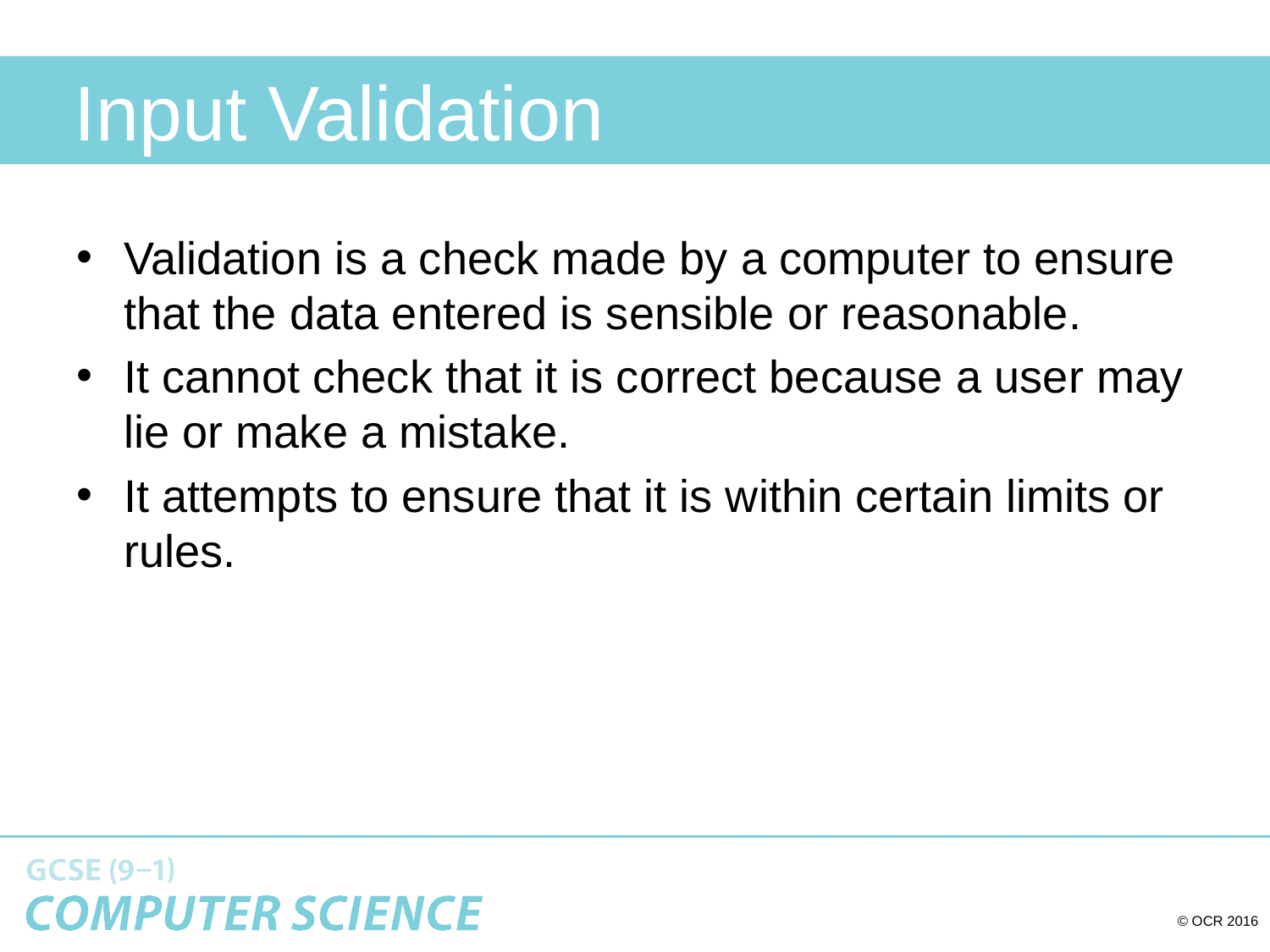

# Input Validation
Validation is a check made by a computer to ensure that the data entered is sensible or reasonable.
It cannot check that it is correct because a user may lie or make a mistake.
It attempts to ensure that it is within certain limits or rules.